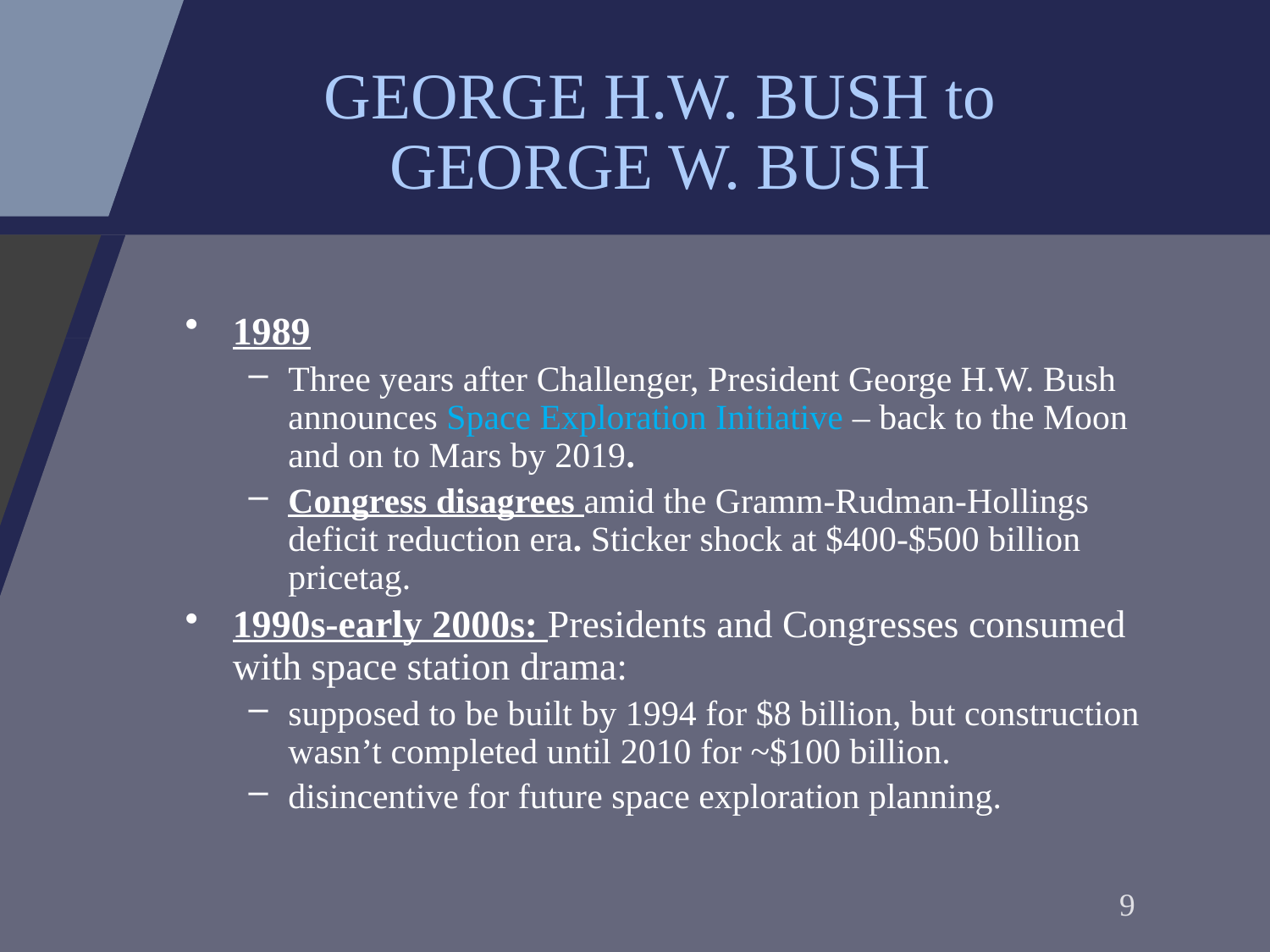

# GEORGE H.W. BUSH to GEORGE W. BUSH

1989
Three years after Challenger, President George H.W. Bush announces Space Exploration Initiative – back to the Moon and on to Mars by 2019.
Congress disagrees amid the Gramm-Rudman-Hollings deficit reduction era. Sticker shock at $400-$500 billion pricetag.
1990s-early 2000s: Presidents and Congresses consumed with space station drama:
supposed to be built by 1994 for $8 billion, but construction wasn’t completed until 2010 for ~$100 billion.
disincentive for future space exploration planning.
9